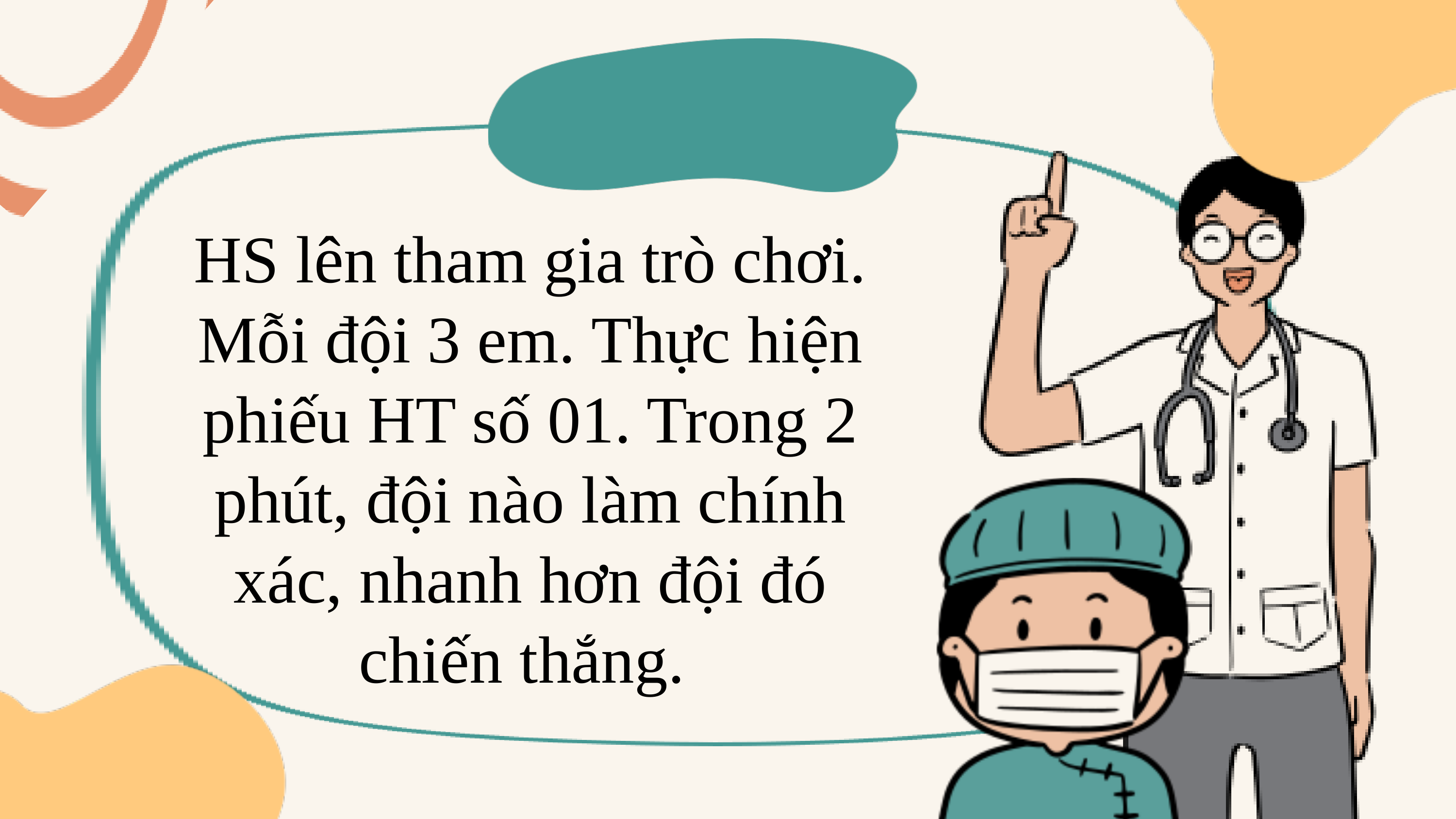

HS lên tham gia trò chơi. Mỗi đội 3 em. Thực hiện phiếu HT số 01. Trong 2 phút, đội nào làm chính xác, nhanh hơn đội đó chiến thắng.